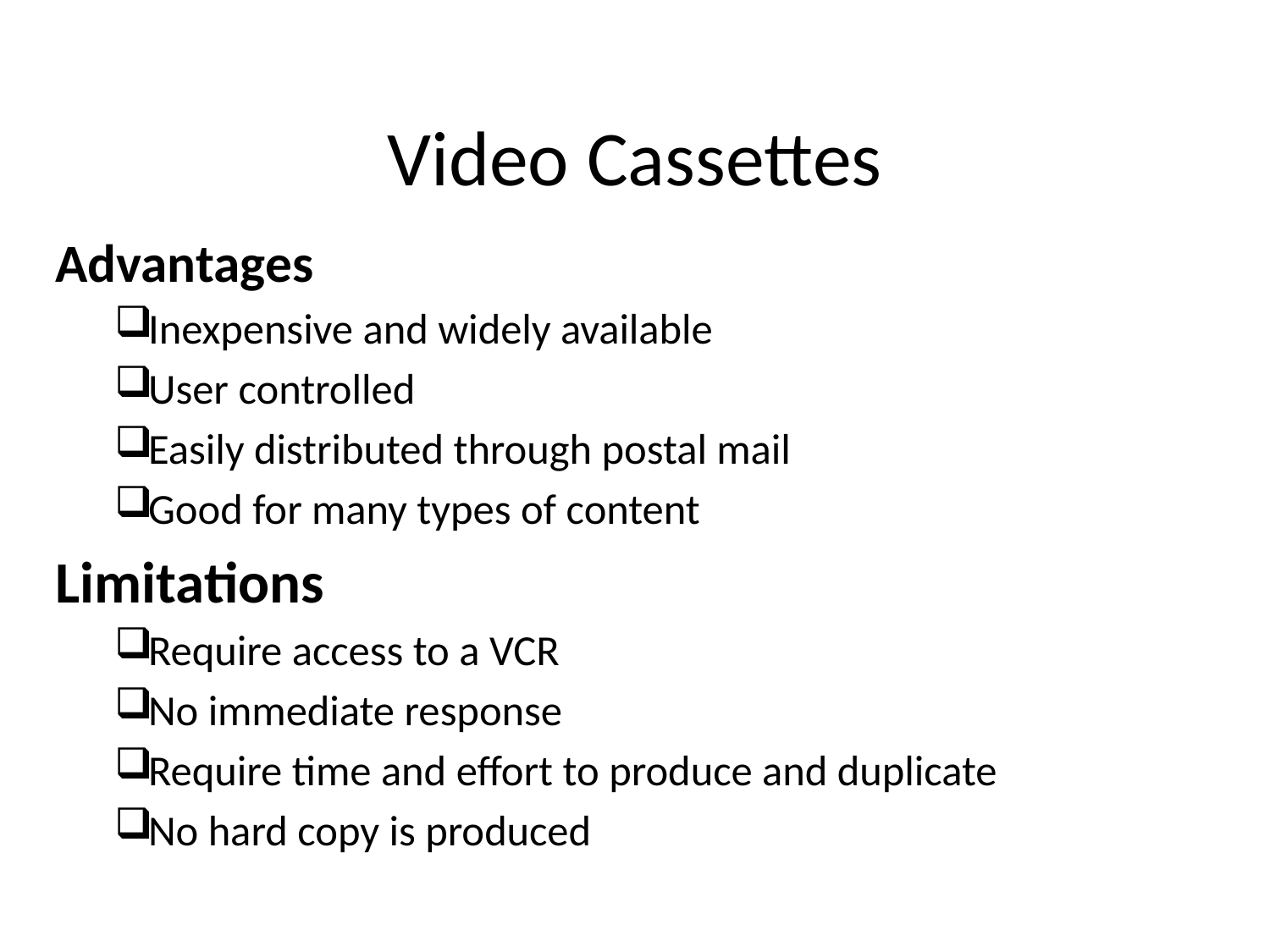

# Video Cassettes
Advantages
Inexpensive and widely available
User controlled
Easily distributed through postal mail
Good for many types of content
Limitations
Require access to a VCR
No immediate response
Require time and effort to produce and duplicate
No hard copy is produced